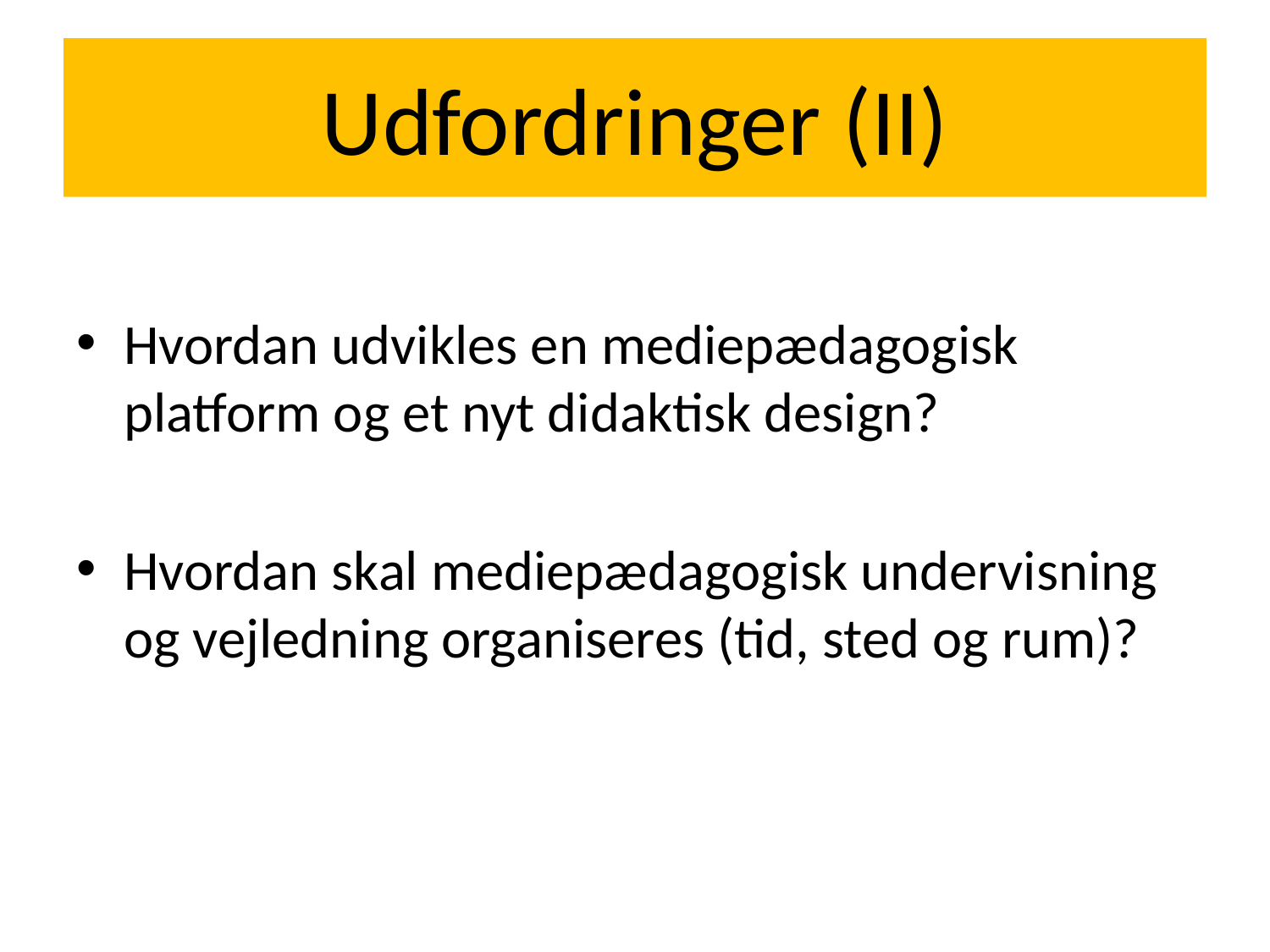

# Udfordringer (II)

Hvordan udvikles en mediepædagogisk platform og et nyt didaktisk design?

Hvordan skal mediepædagogisk undervisning og vejledning organiseres (tid, sted og rum)?